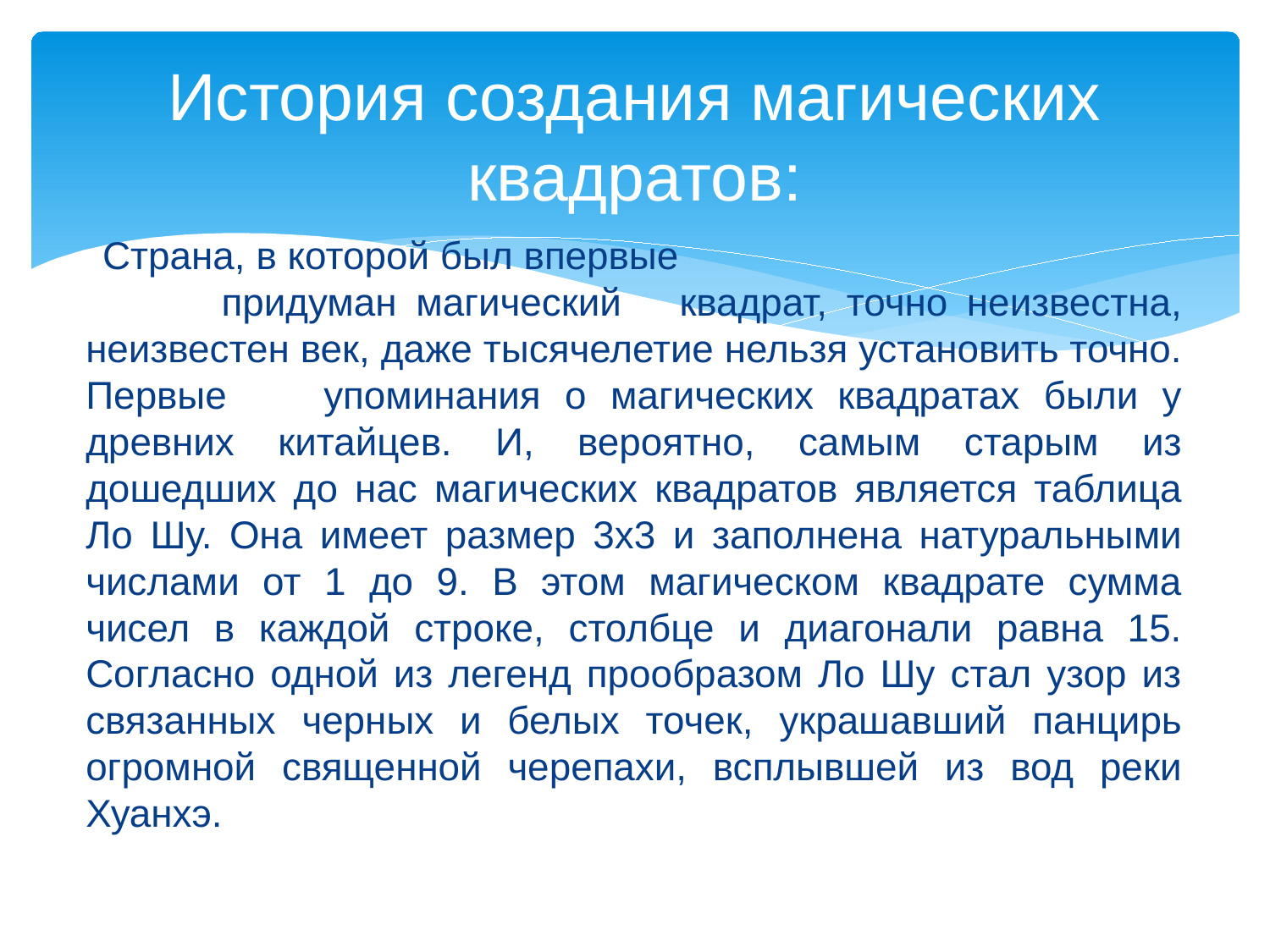

# История создания магических квадратов:

     Страна, в которой был впервые                                                      придуман магический   квадрат, точно неизвестна, неизвестен век, даже тысячелетие нельзя установить точно. Первые    упоминания о магических квадратах были у древних китайцев. И, вероятно, самым старым из дошедших до нас магических квадратов является таблица Ло Шу. Она имеет размер 3х3 и заполнена натуральными числами от 1 до 9. В этом магическом квадрате сумма чисел в каждой строке, столбце и диагонали равна 15. Согласно одной из легенд прообразом Ло Шу стал узор из связанных черных и белых точек, украшавший панцирь огромной священной черепахи, всплывшей из вод реки Хуанхэ.